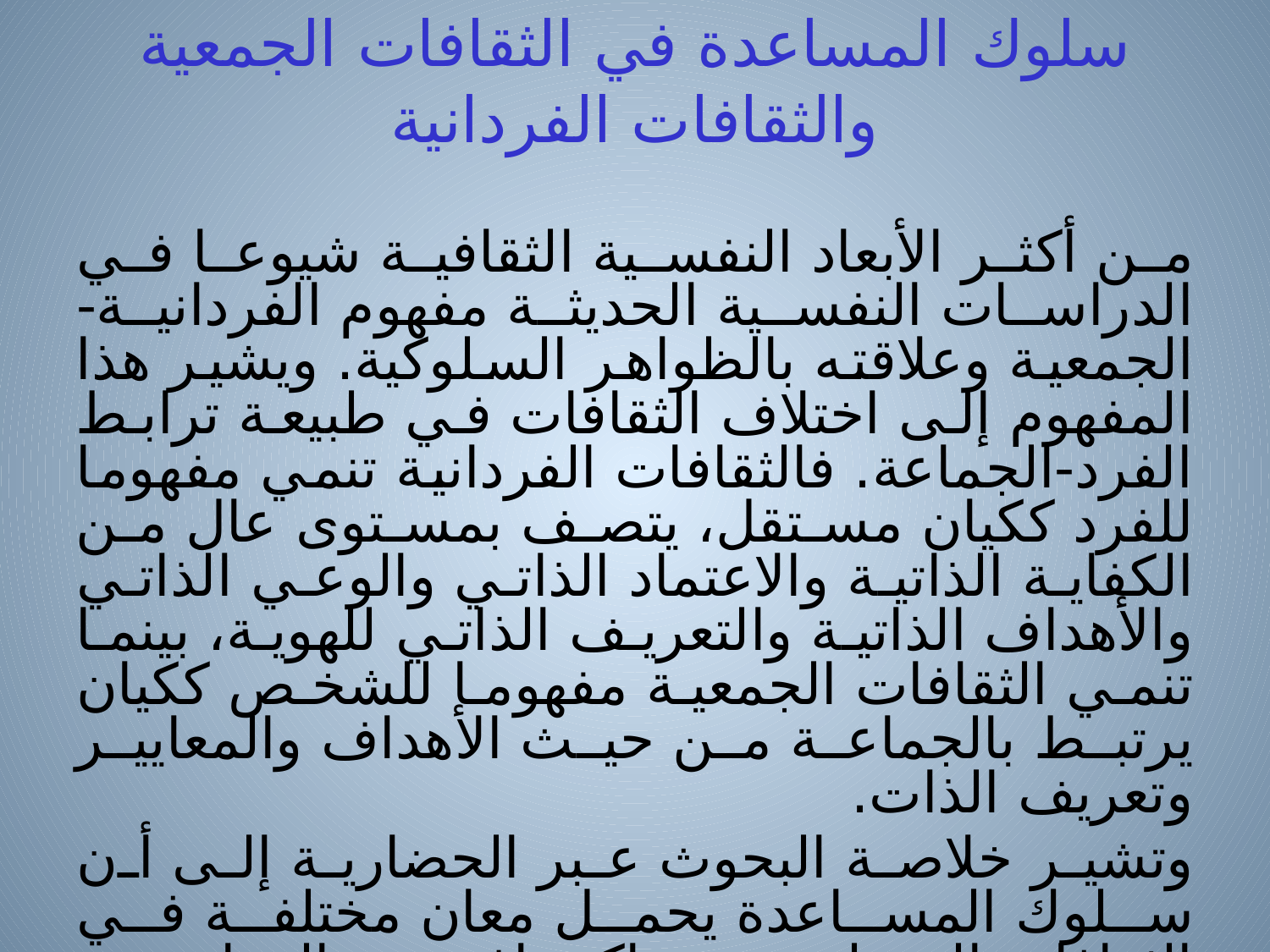

# سلوك المساعدة في الثقافات الجمعية والثقافات الفردانية
من أكثر الأبعاد النفسية الثقافية شيوعا في الدراسات النفسية الحديثة مفهوم الفردانية-الجمعية وعلاقته بالظواهر السلوكية. ويشير هذا المفهوم إلى اختلاف الثقافات في طبيعة ترابط الفرد-الجماعة. فالثقافات الفردانية تنمي مفهوما للفرد ككيان مستقل، يتصف بمستوى عال من الكفاية الذاتية والاعتماد الذاتي والوعي الذاتي والأهداف الذاتية والتعريف الذاتي للهوية، بينما تنمي الثقافات الجمعية مفهوما للشخص ككيان يرتبط بالجماعة من حيث الأهداف والمعايير وتعريف الذات.
وتشير خلاصة البحوث عبر الحضارية إلى أن سلوك المساعدة يحمل معان مختلفة في الثقافات المختلفة، واكتشاف هذه المعاني سيمكن من زيادة سلوك المساعدة بطرق مختلفة في الثقافات المختلفة. فاستخدام السلطة ورموزها والمعايير الجمعية والأهداف الجمعية في محاولات زيادة سلوك المساعدة قد تكون مؤثرة أكثر في الثقافات الجمعية